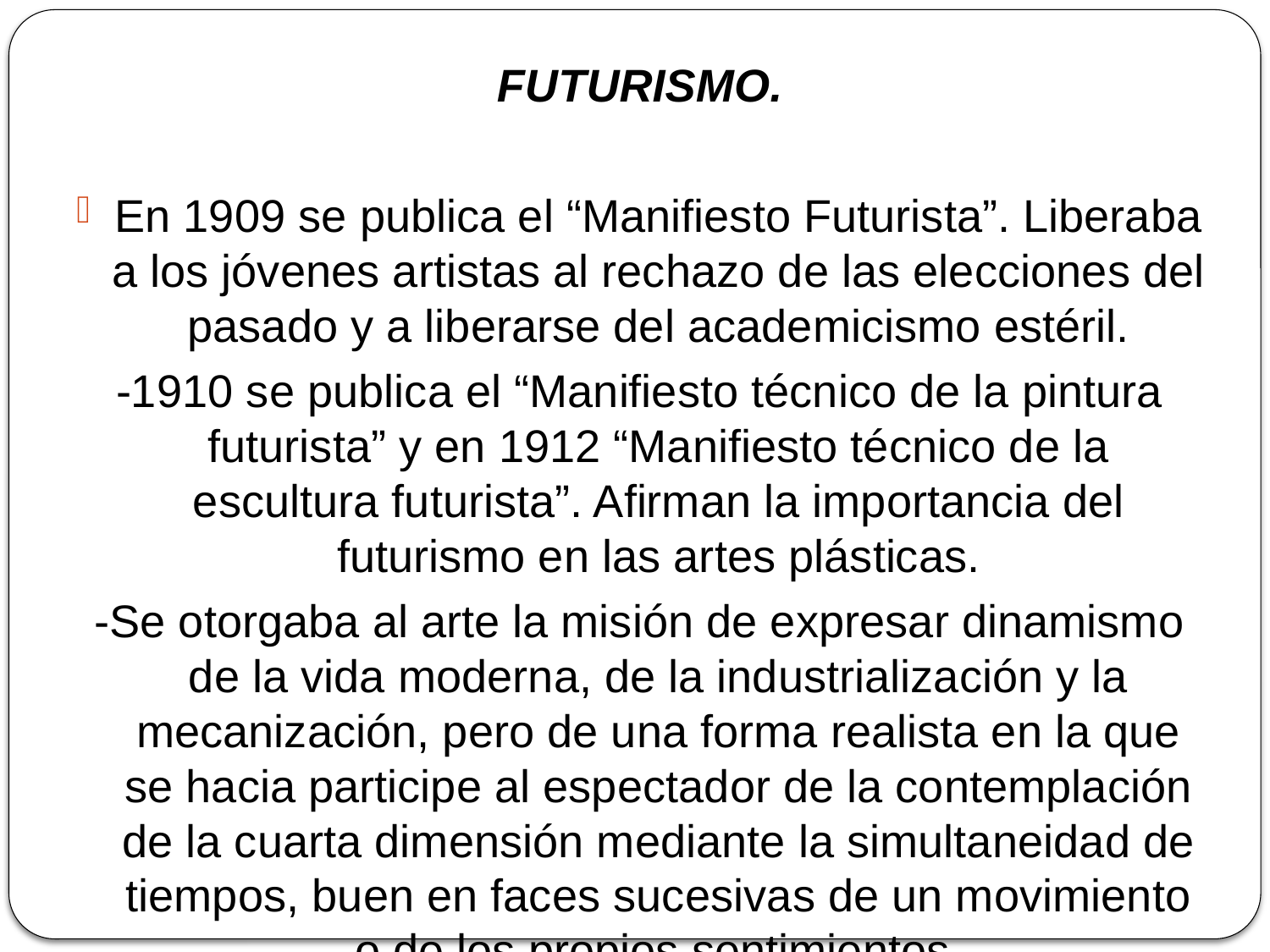

FUTURISMO.

En 1909 se publica el “Manifiesto Futurista”. Liberaba a los jóvenes artistas al rechazo de las elecciones del pasado y a liberarse del academicismo estéril.
-1910 se publica el “Manifiesto técnico de la pintura futurista” y en 1912 “Manifiesto técnico de la escultura futurista”. Afirman la importancia del futurismo en las artes plásticas.
-Se otorgaba al arte la misión de expresar dinamismo de la vida moderna, de la industrialización y la mecanización, pero de una forma realista en la que se hacia participe al espectador de la contemplación de la cuarta dimensión mediante la simultaneidad de tiempos, buen en faces sucesivas de un movimiento o de los propios sentimientos.